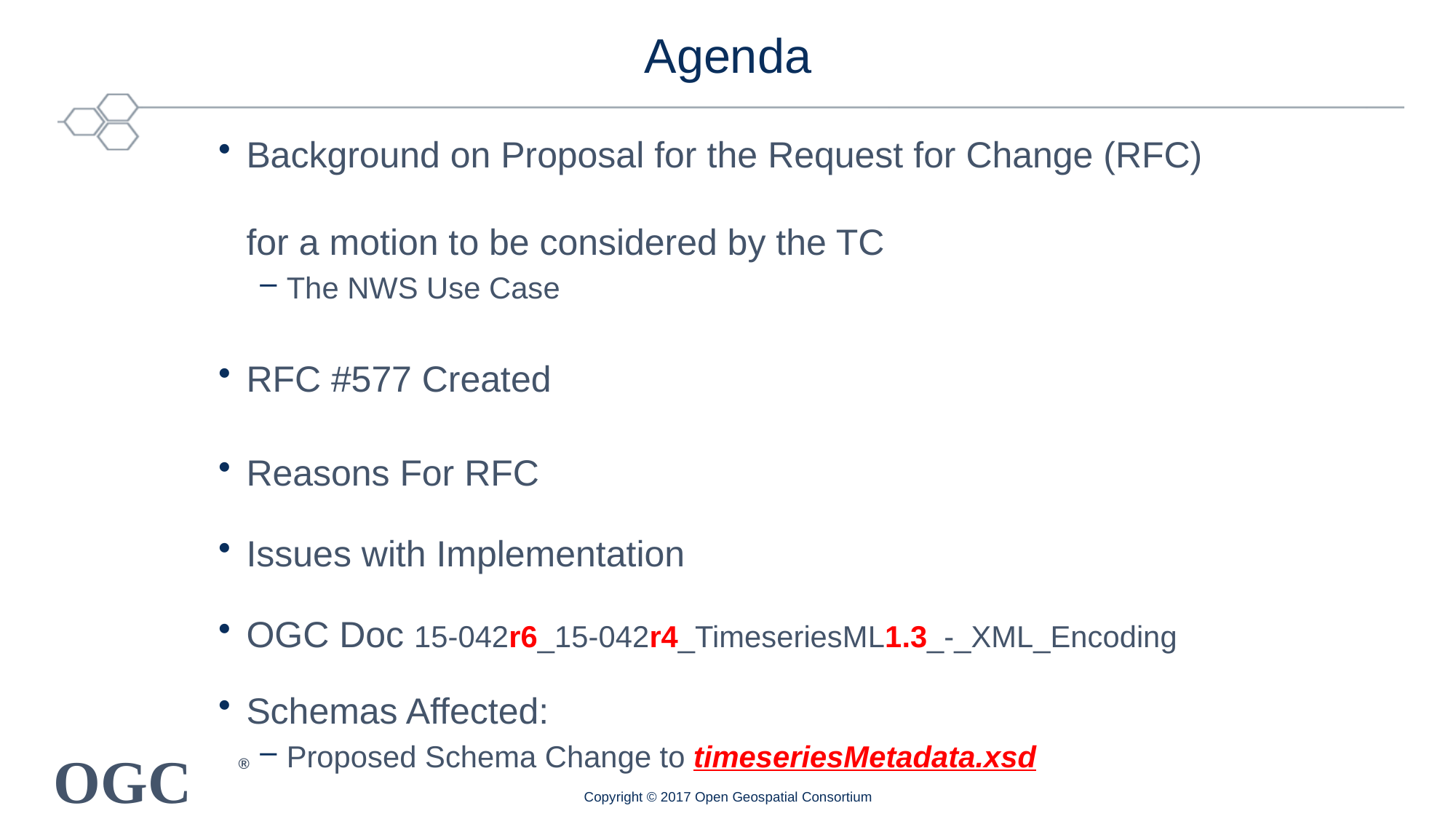

# Agenda
Background on Proposal for the Request for Change (RFC)
for a motion to be considered by the TC
The NWS Use Case

RFC #577 Created

Reasons For RFC

Issues with Implementation

OGC Doc 15-042r6_15-042r4_TimeseriesML1.3_-_XML_Encoding

Schemas Affected:
Proposed Schema Change to timeseriesMetadata.xsd
Copyright © 2017 Open Geospatial Consortium